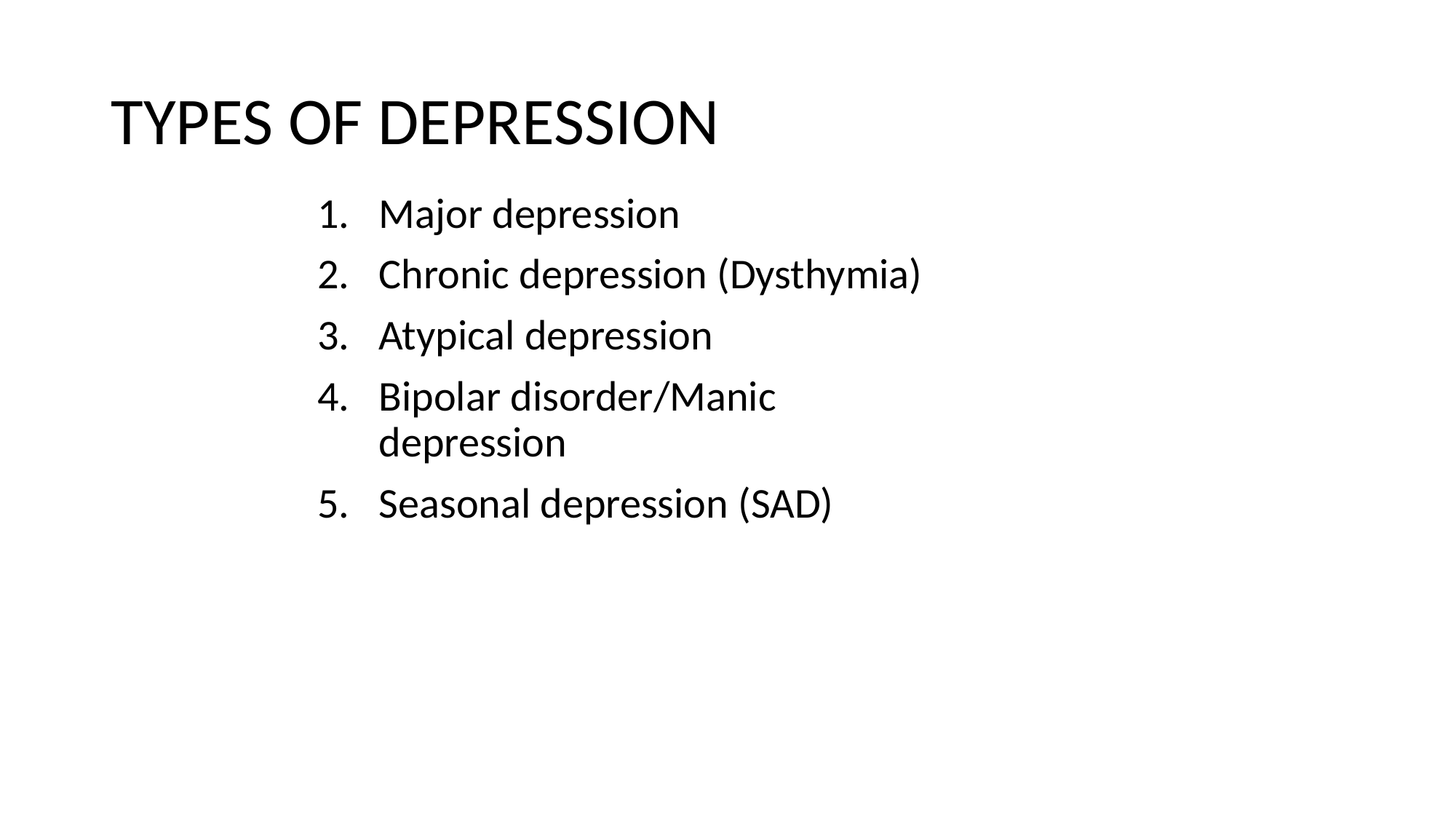

# TYPES OF DEPRESSION
Major depression
Chronic depression (Dysthymia)
Atypical depression
Bipolar disorder/Manic depression
Seasonal depression (SAD)